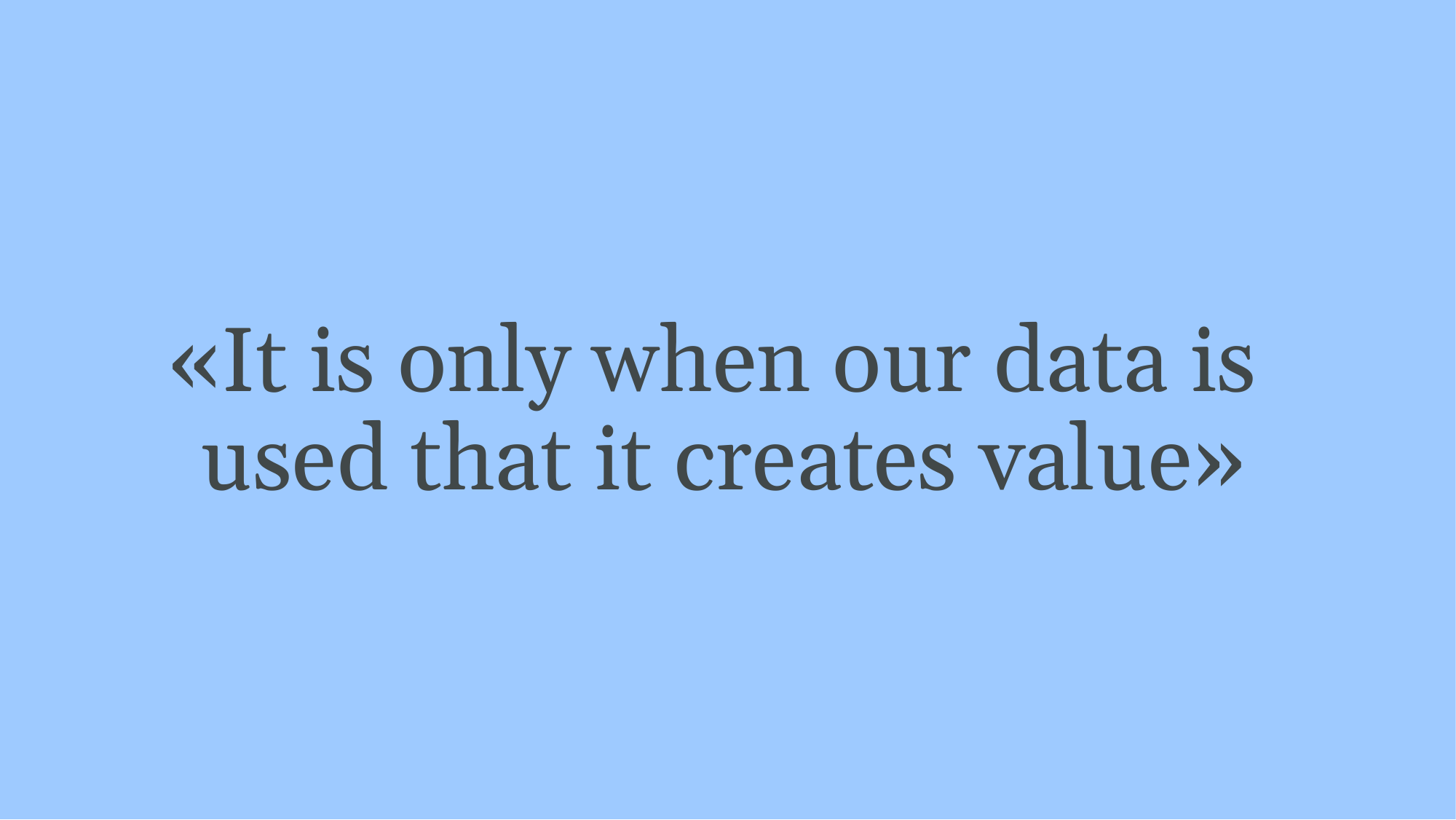

# «It is only when our data is  used that it creates value»